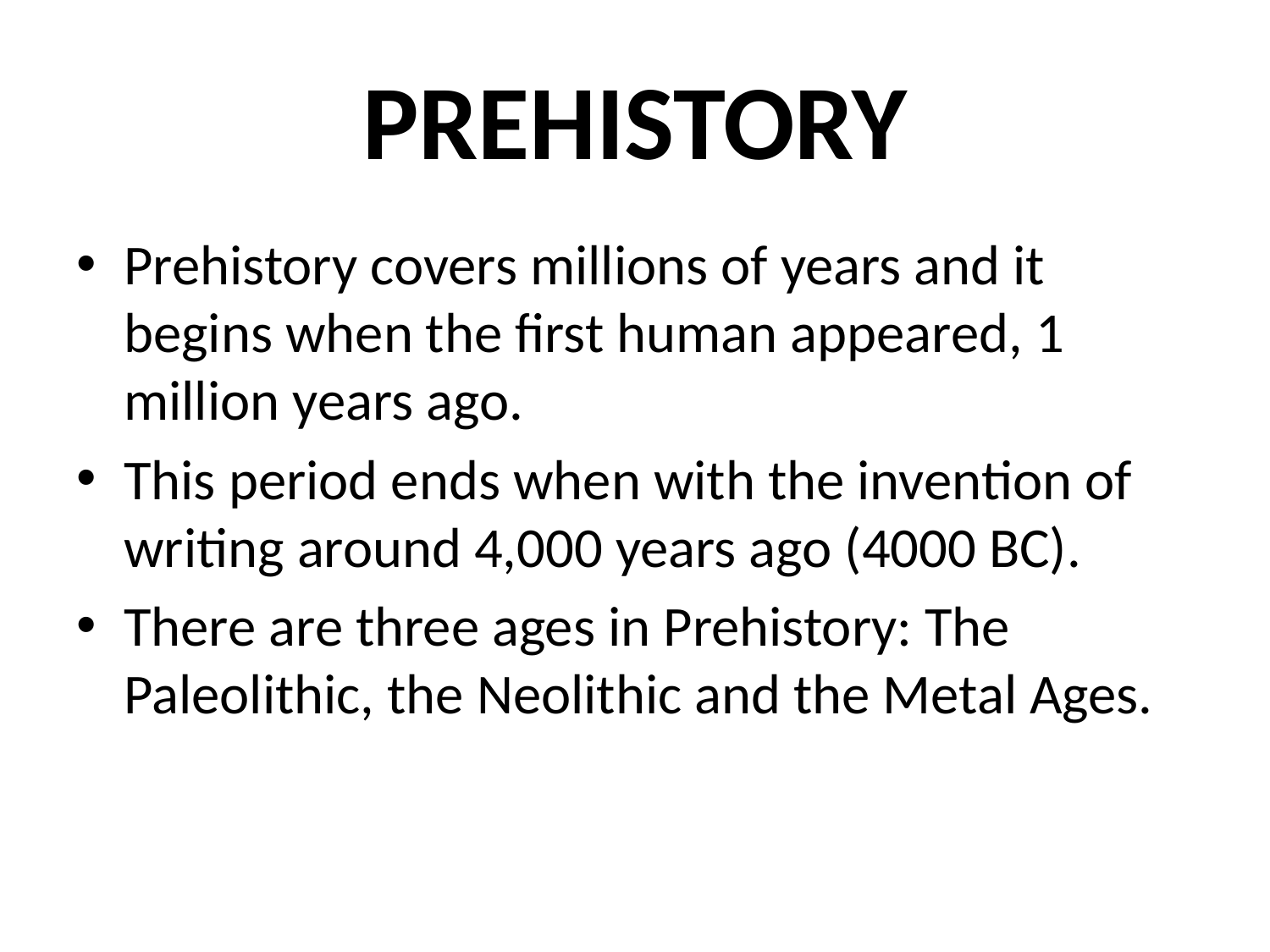

# PREHISTORY
Prehistory covers millions of years and it begins when the first human appeared, 1 million years ago.
This period ends when with the invention of writing around 4,000 years ago (4000 BC).
There are three ages in Prehistory: The Paleolithic, the Neolithic and the Metal Ages.